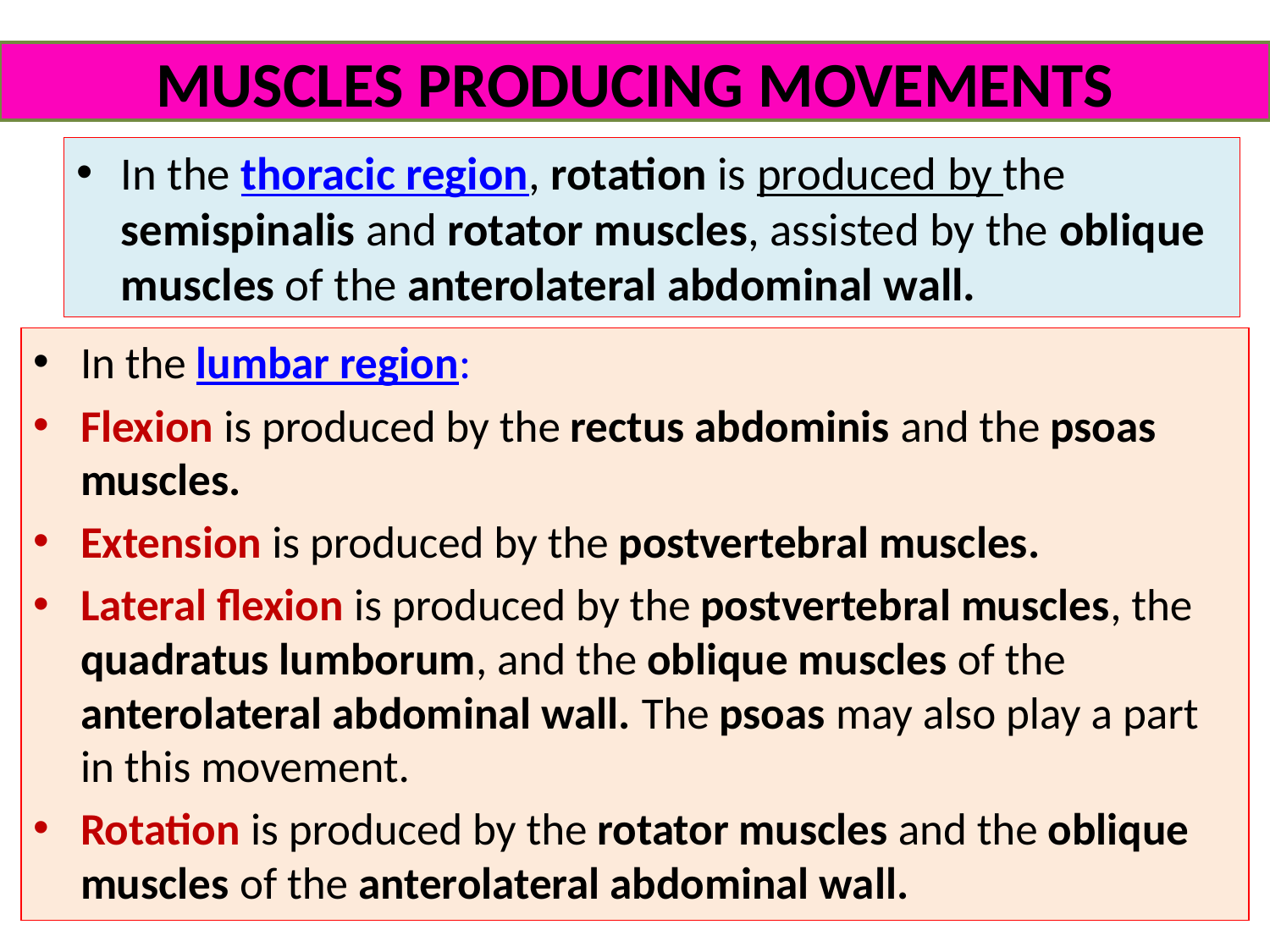

# MUSCLES PRODUCING MOVEMENTS
In the thoracic region, rotation is produced by the semispinalis and rotator muscles, assisted by the oblique muscles of the anterolateral abdominal wall.

In the lumbar region:
Flexion is produced by the rectus abdominis and the psoas muscles.
Extension is produced by the postvertebral muscles.
Lateral flexion is produced by the postvertebral muscles, the quadratus lumborum, and the oblique muscles of the anterolateral abdominal wall. The psoas may also play a part in this movement.
Rotation is produced by the rotator muscles and the oblique muscles of the anterolateral abdominal wall.